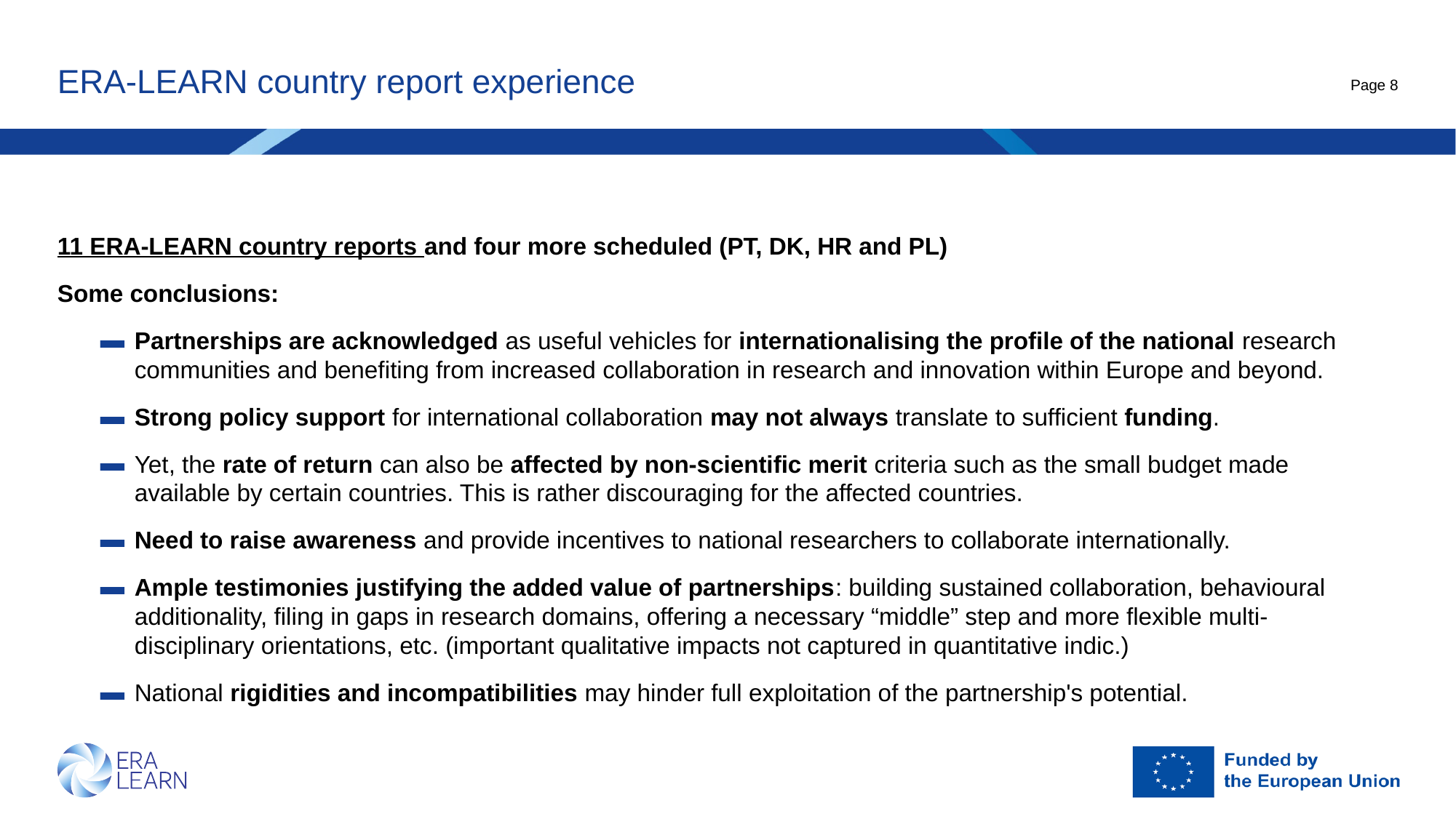

# ERA-LEARN country report experience
Page 8
11 ERA-LEARN country reports and four more scheduled (PT, DK, HR and PL)
Some conclusions:
Partnerships are acknowledged as useful vehicles for internationalising the profile of the national research communities and benefiting from increased collaboration in research and innovation within Europe and beyond.
Strong policy support for international collaboration may not always translate to sufficient funding.
Yet, the rate of return can also be affected by non-scientific merit criteria such as the small budget made available by certain countries. This is rather discouraging for the affected countries.
Need to raise awareness and provide incentives to national researchers to collaborate internationally.
Ample testimonies justifying the added value of partnerships: building sustained collaboration, behavioural additionality, filing in gaps in research domains, offering a necessary “middle” step and more flexible multi-disciplinary orientations, etc. (important qualitative impacts not captured in quantitative indic.)
National rigidities and incompatibilities may hinder full exploitation of the partnership's potential.